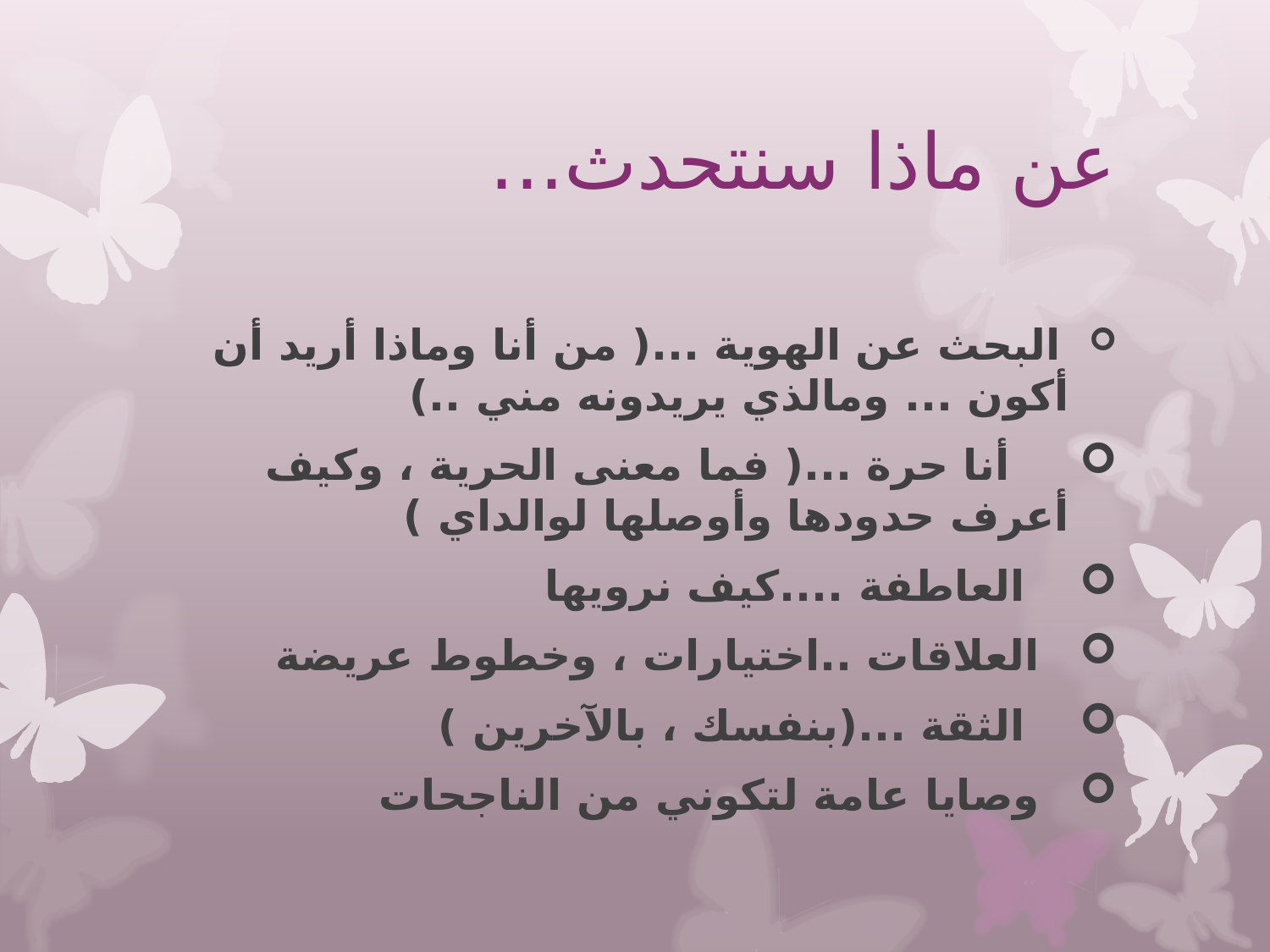

# عن ماذا سنتحدث...
 البحث عن الهوية ...( من أنا وماذا أريد أن أكون ... ومالذي يريدونه مني ..)
    أنا حرة ...( فما معنى الحرية ، وكيف أعرف حدودها وأوصلها لوالداي )
   العاطفة ....كيف نرويها
  العلاقات ..اختيارات ، وخطوط عريضة
   الثقة ...(بنفسك ، بالآخرين )
  وصايا عامة لتكوني من الناجحات